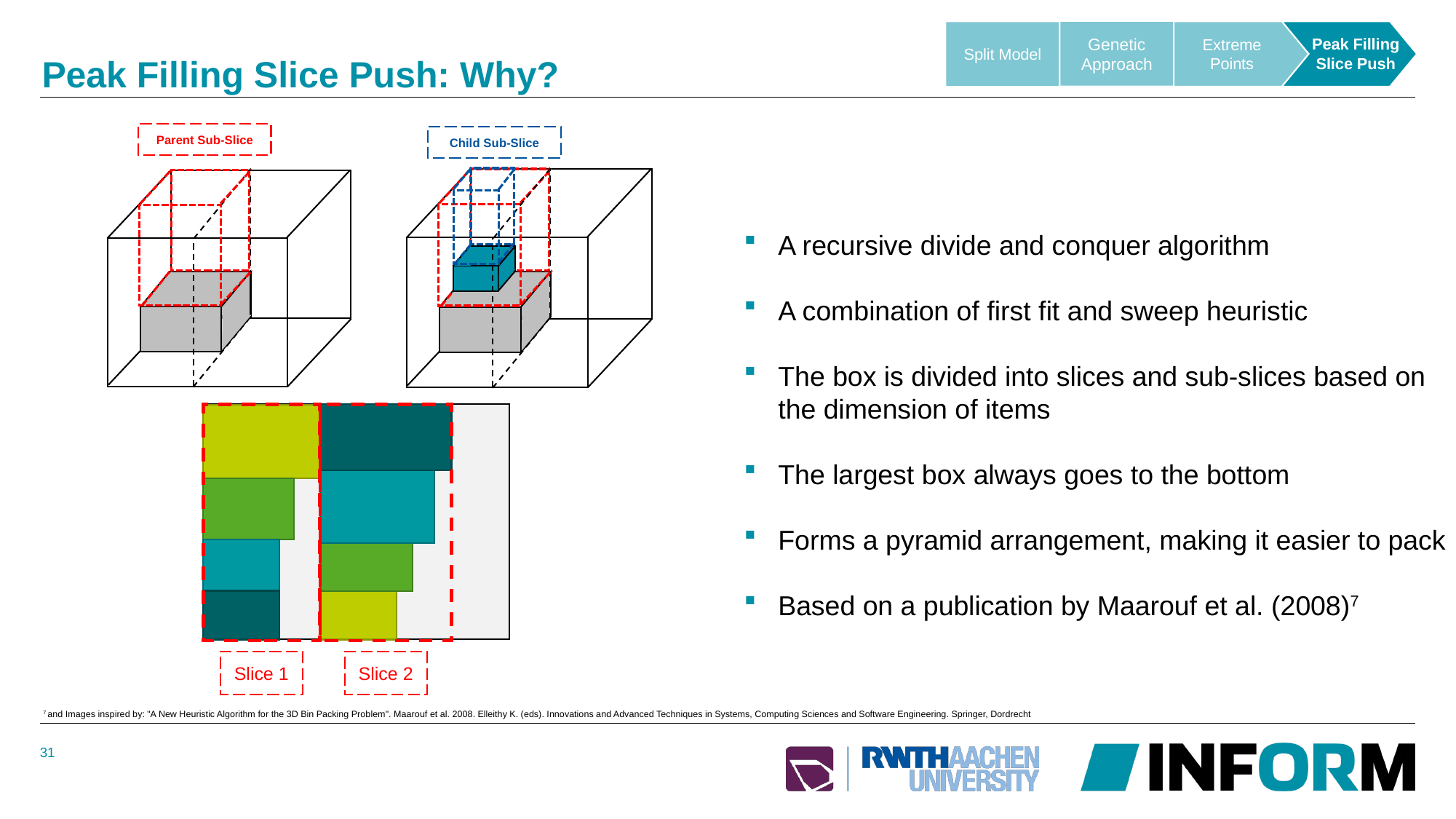

Genetic Approach
Split Model
Peak Filling Slice Push
Extreme Points
# Peak Filling Slice Push: Why?
Parent Sub-Slice

Child Sub-Slice

A recursive divide and conquer algorithm

A combination of first fit and sweep heuristic

The box is divided into slices and sub-slices based on the dimension of items

The largest box always goes to the bottom

Forms a pyramid arrangement, making it easier to pack

Based on a publication by Maarouf et al. (2008)7

Slice 2
Slice 1
7 and Images inspired by: "A New Heuristic Algorithm for the 3D Bin Packing Problem". Maarouf et al. 2008. Elleithy K. (eds). Innovations and Advanced Techniques in Systems, Computing Sciences and Software Engineering. Springer, Dordrecht